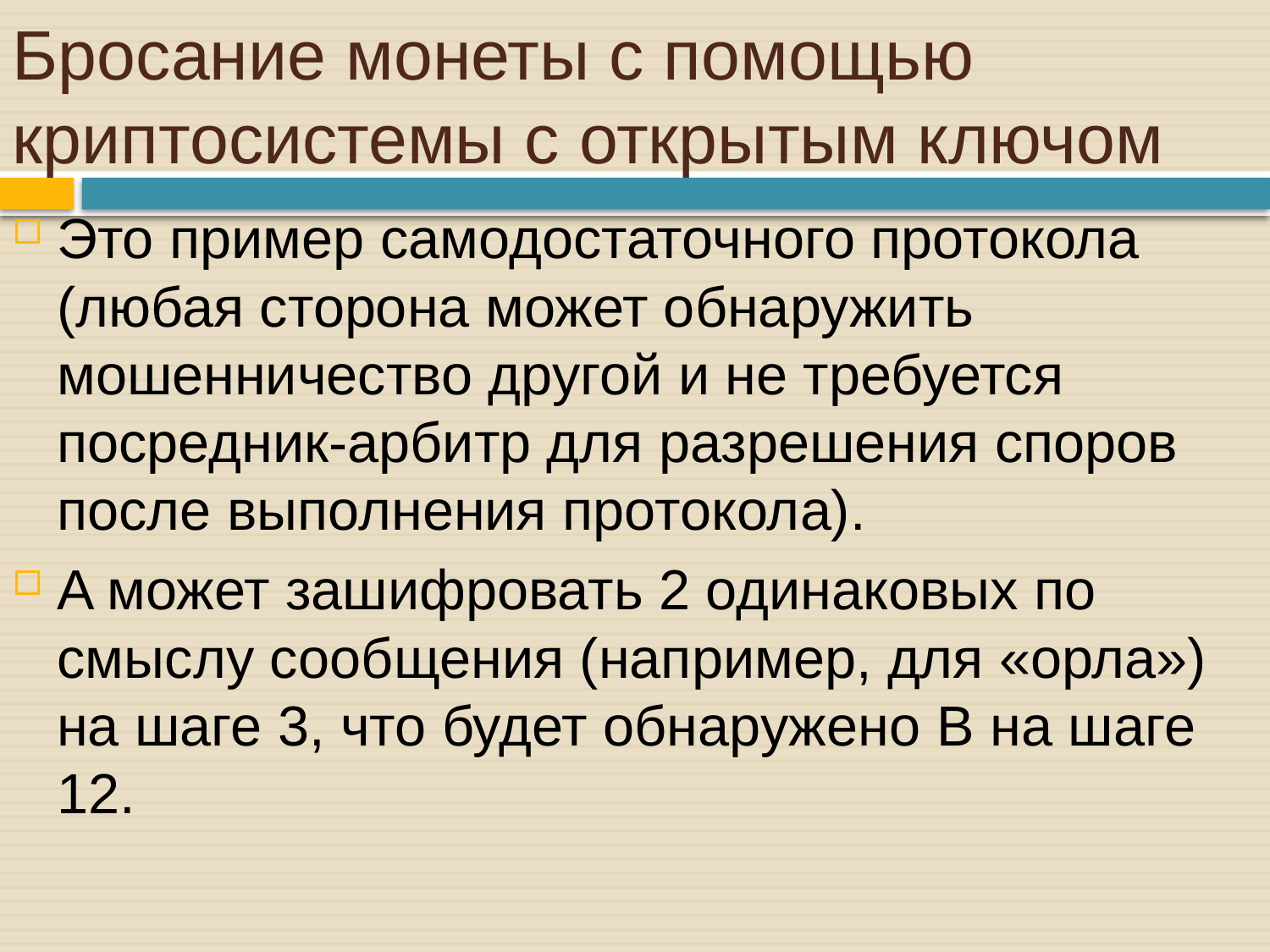

# Бросание монеты с помощью криптосистемы с открытым ключом
Это пример самодостаточного протокола (любая сторона может обнаружить мошенничество другой и не требуется посредник-арбитр для разрешения споров после выполнения протокола).
A может зашифровать 2 одинаковых по смыслу сообщения (например, для «орла») на шаге 3, что будет обнаружено B на шаге 12.